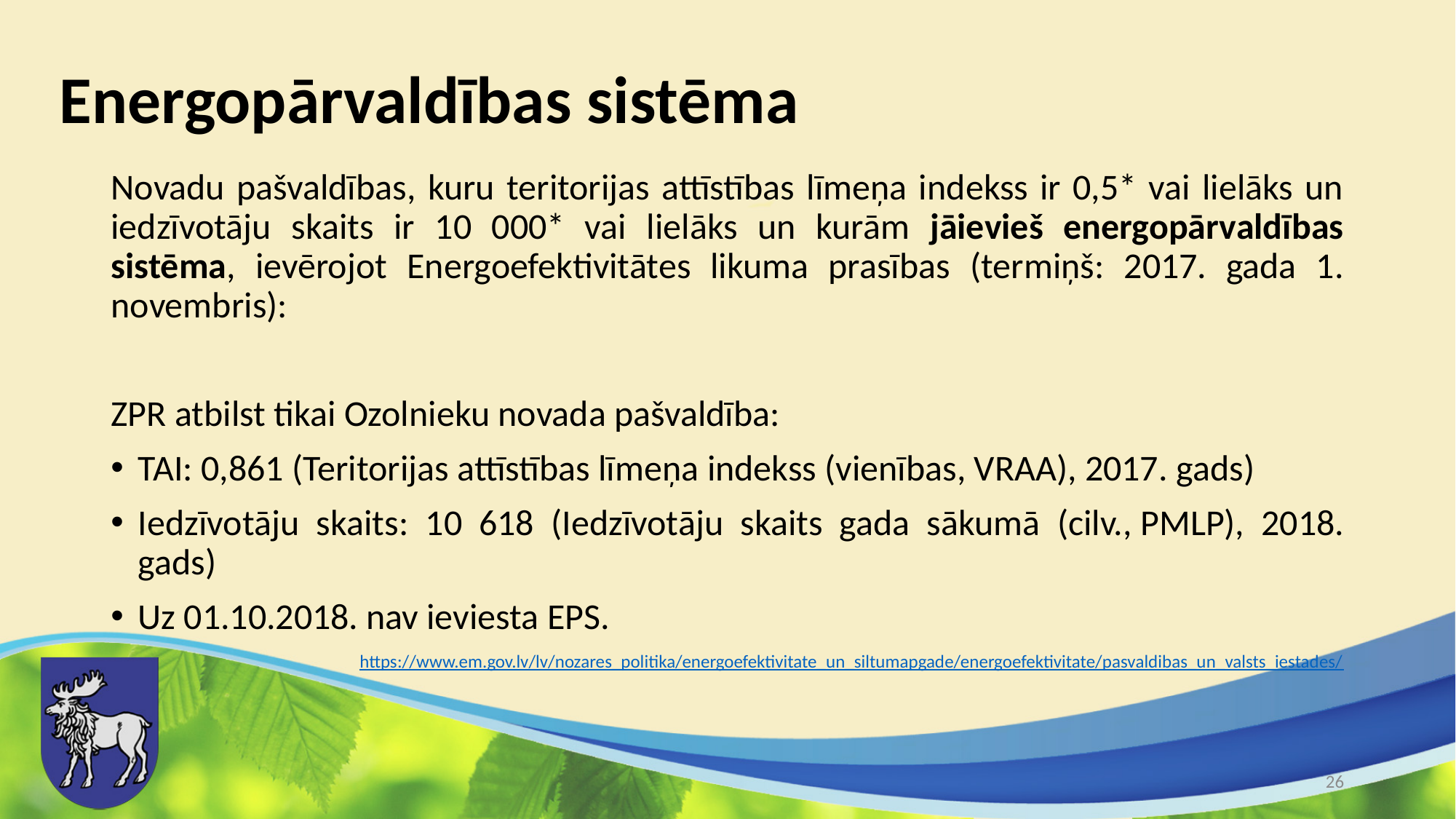

# Energopārvaldības sistēma
Novadu pašvaldības, kuru teritorijas attīstības līmeņa indekss ir 0,5* vai lielāks un iedzīvotāju skaits ir 10 000* vai lielāks un kurām jāievieš energopārvaldības sistēma, ievērojot Energoefektivitātes likuma prasības (termiņš: 2017. gada 1. novembris):

ZPR atbilst tikai Ozolnieku novada pašvaldība:
TAI: 0,861 (Teritorijas attīstības līmeņa indekss (vienības, VRAA), 2017. gads)
Iedzīvotāju skaits: 10 618 (Iedzīvotāju skaits gada sākumā (cilv., PMLP), 2018. gads)
Uz 01.10.2018. nav ieviesta EPS.
https://www.em.gov.lv/lv/nozares_politika/energoefektivitate_un_siltumapgade/energoefektivitate/pasvaldibas_un_valsts_iestades/

26